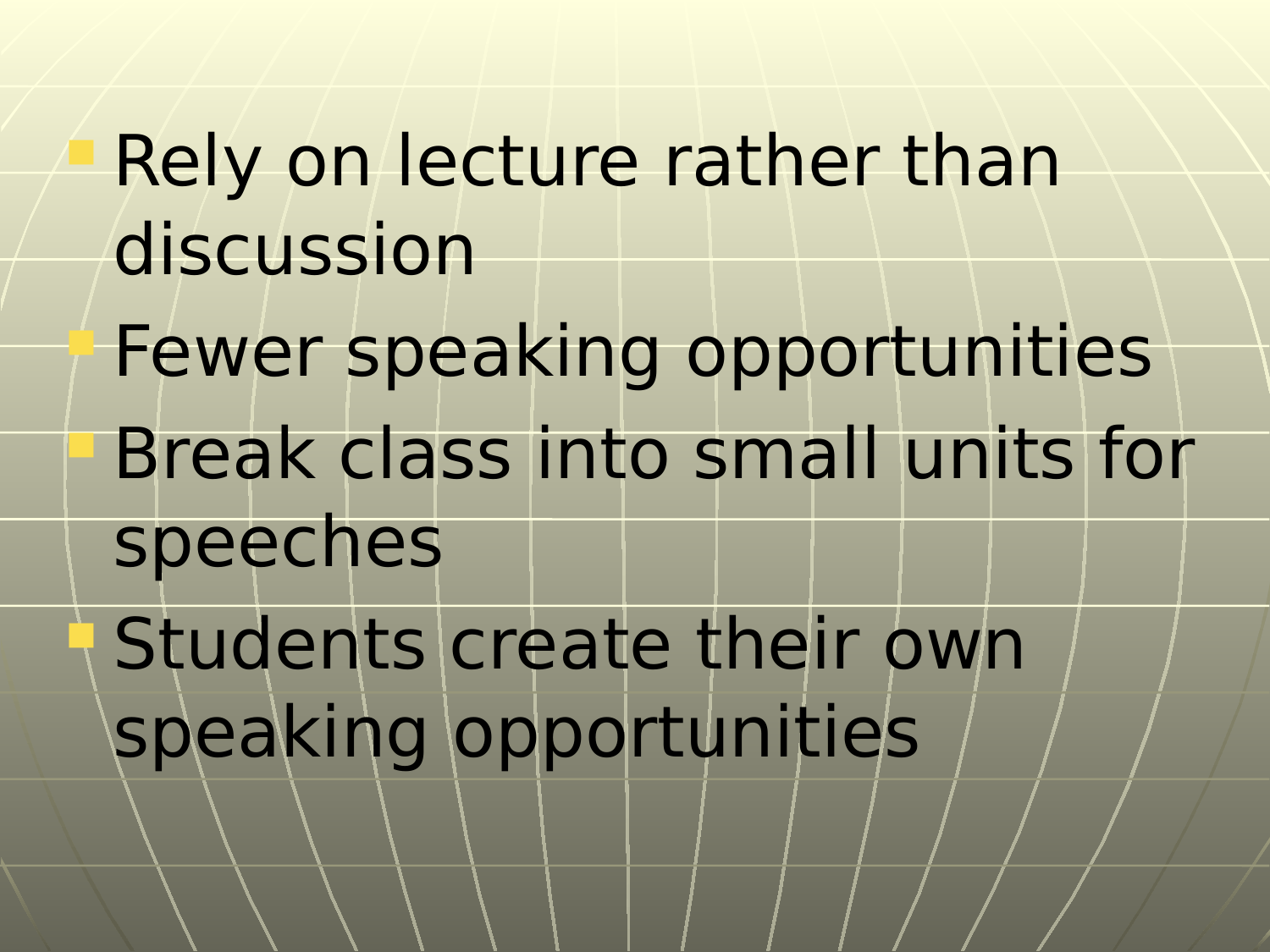

Rely on lecture rather than discussion
Fewer speaking opportunities
Break class into small units for speeches
Students create their own speaking opportunities